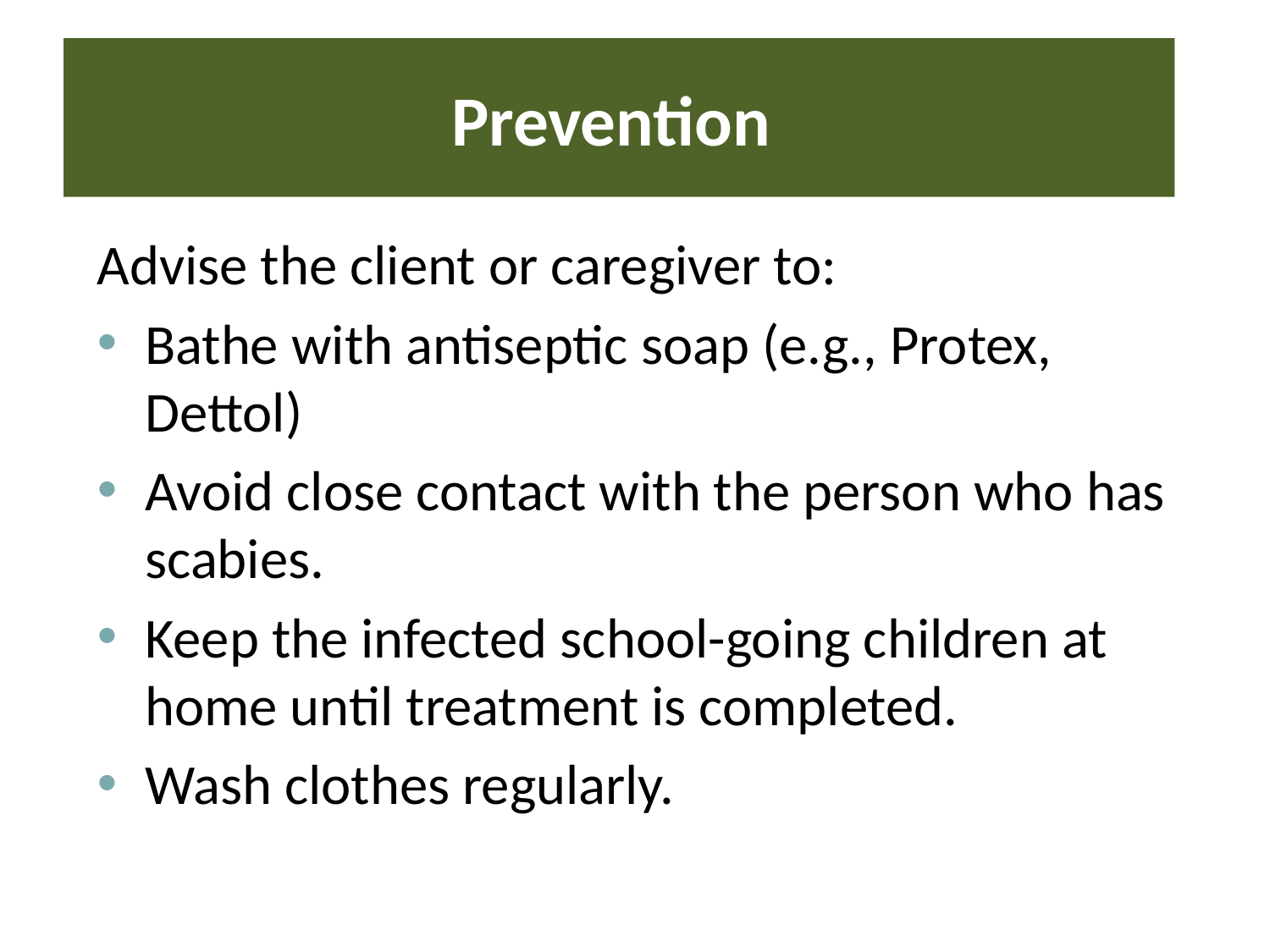

# Prevention
Advise the client or caregiver to:
Bathe with antiseptic soap (e.g., Protex, Dettol)
Avoid close contact with the person who has scabies.
Keep the infected school-going children at home until treatment is completed.
Wash clothes regularly.